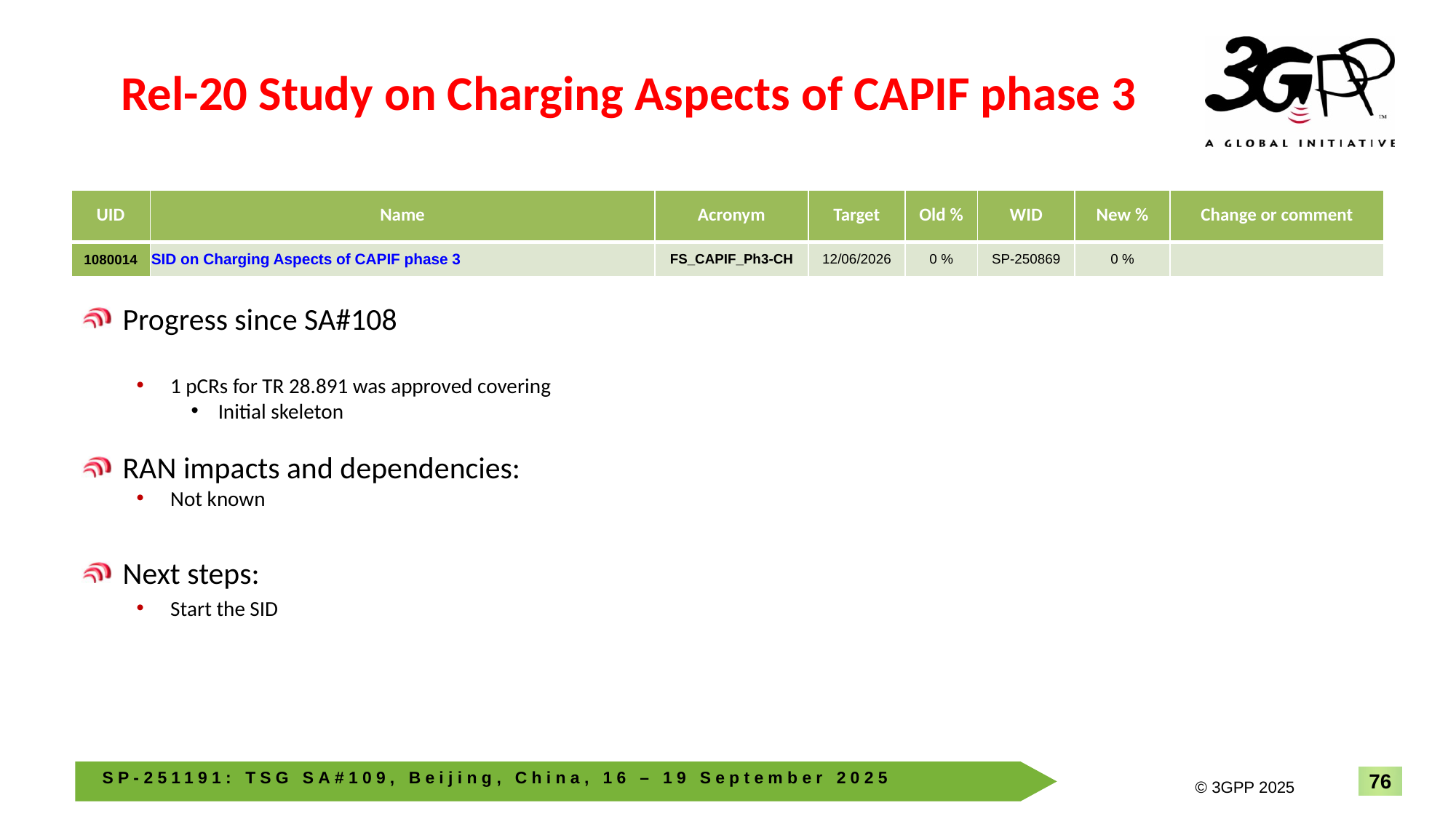

# Rel-20 Study on Charging Aspects of CAPIF phase 3
| UID | Name | Acronym | Target | Old % | WID | New % | Change or comment |
| --- | --- | --- | --- | --- | --- | --- | --- |
| 1080014 | SID on Charging Aspects of CAPIF phase 3 | FS\_CAPIF\_Ph3-CH | 12/06/2026 | 0 % | SP-250869 | 0 % |  |
Progress since SA#108

1 pCRs for TR 28.891 was approved covering
Initial skeleton

RAN impacts and dependencies:
Not known

Next steps:
Start the SID